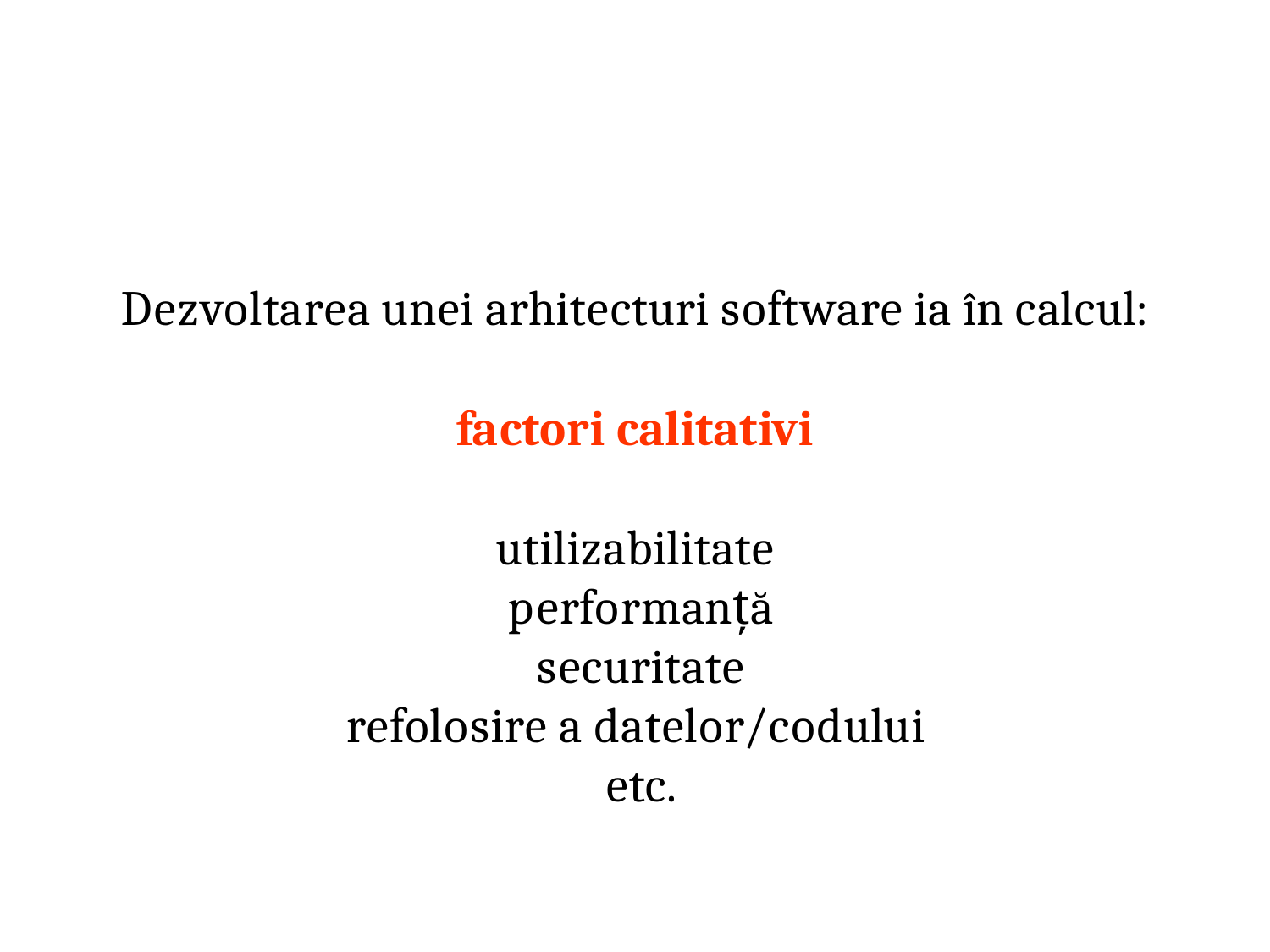

Dezvoltarea unei arhitecturi software ia în calcul:

factori calitativi

utilizabilitate  performanță  securitate
refolosire a datelor/codului  etc.